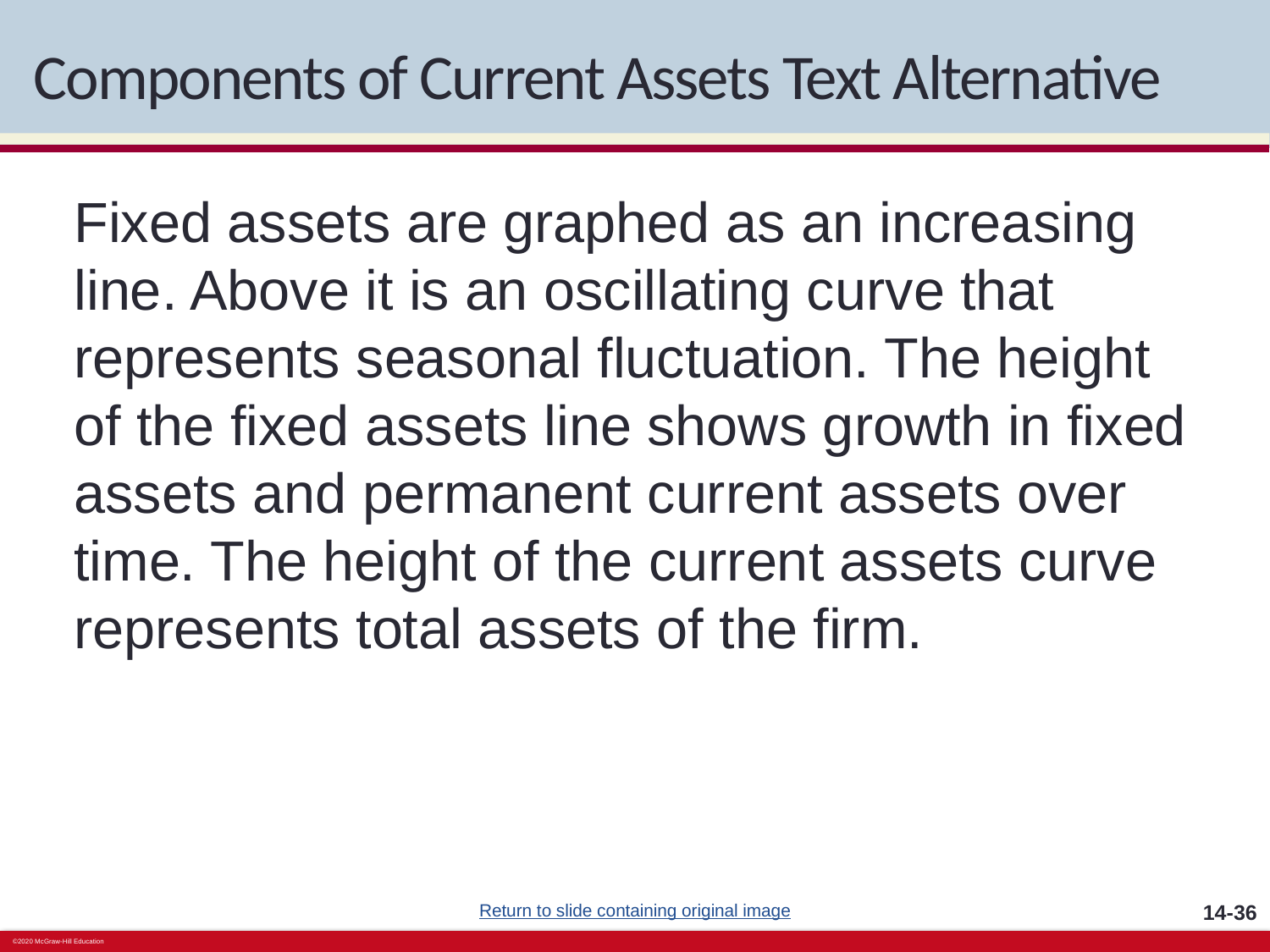

# Components of Current Assets Text Alternative
Fixed assets are graphed as an increasing line. Above it is an oscillating curve that represents seasonal fluctuation. The height of the fixed assets line shows growth in fixed assets and permanent current assets over time. The height of the current assets curve represents total assets of the firm.
Return to slide containing original image